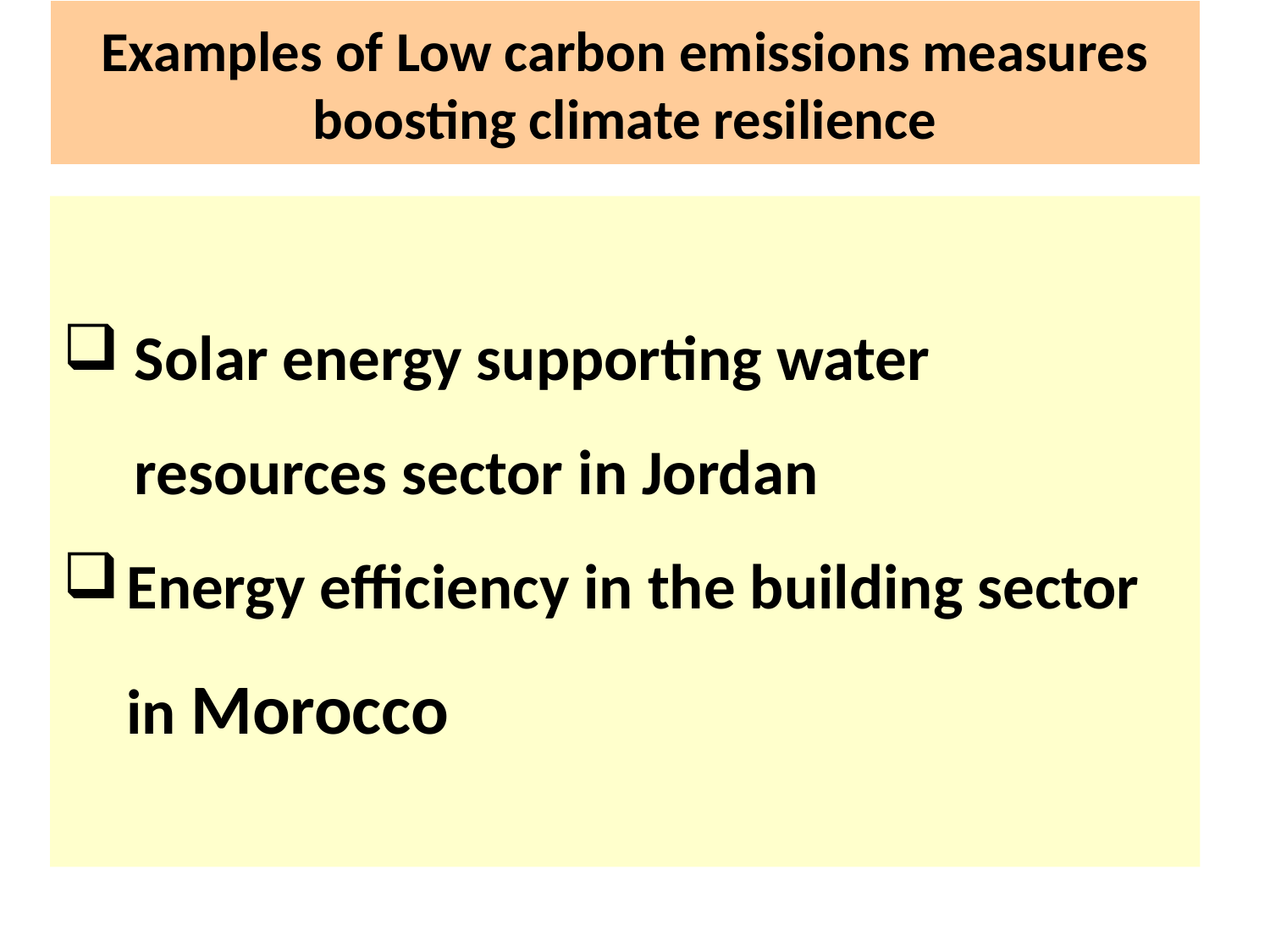

Examples of Low carbon emissions measures boosting climate resilience

Solar energy supporting water resources sector in Jordan
Energy efficiency in the building sector in Morocco